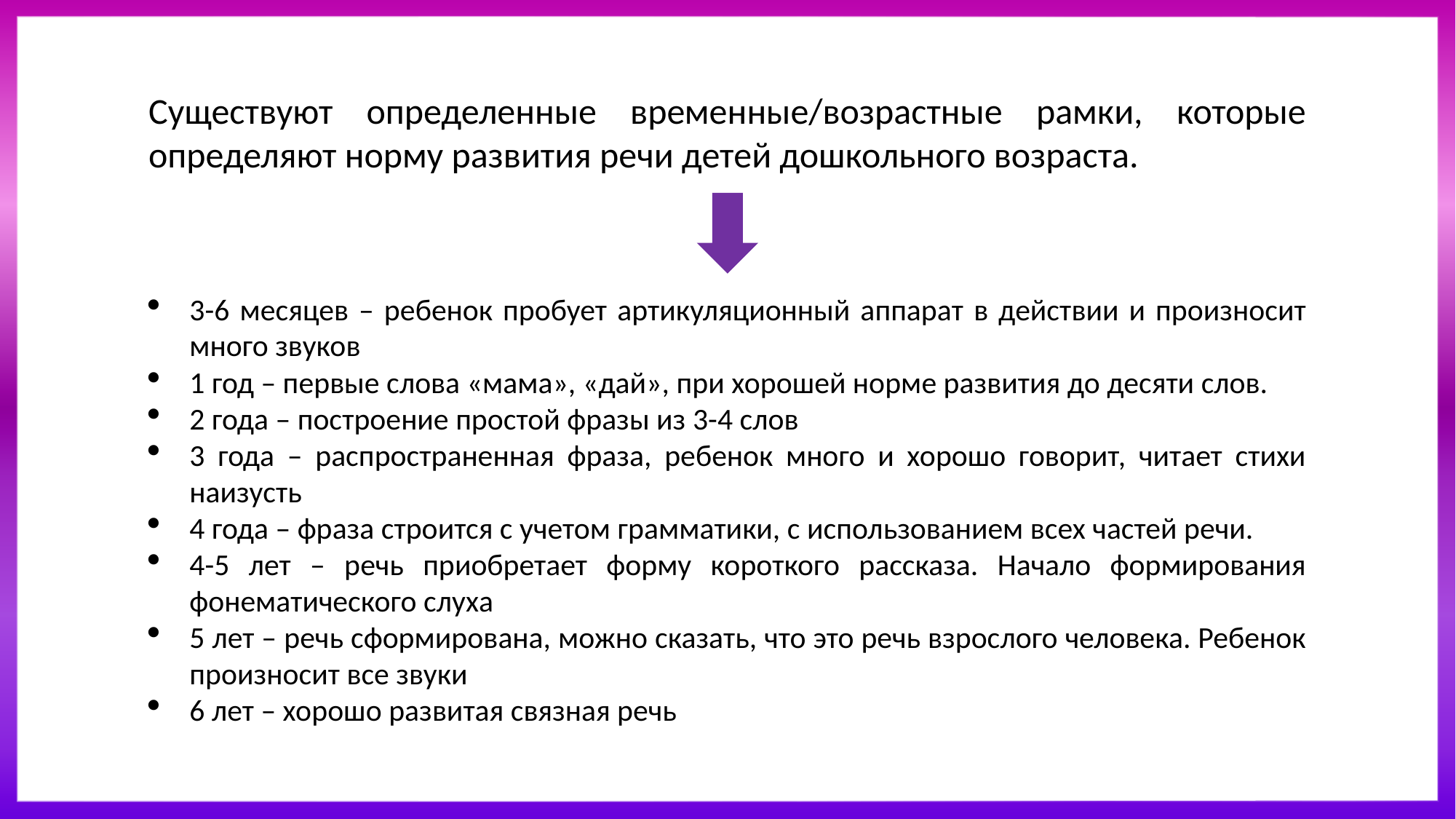

Существуют определенные временные/возрастные рамки, которые определяют норму развития речи детей дошкольного возраста.

3-6 месяцев – ребенок пробует артикуляционный аппарат в действии и произносит много звуков
1 год – первые слова «мама», «дай», при хорошей норме развития до десяти слов.
2 года – построение простой фразы из 3-4 слов
3 года – распространенная фраза, ребенок много и хорошо говорит, читает стихи наизусть
4 года – фраза строится с учетом грамматики, с использованием всех частей речи.
4-5 лет – речь приобретает форму короткого рассказа. Начало формирования фонематического слуха
5 лет – речь сформирована, можно сказать, что это речь взрослого человека. Ребенок произносит все звуки
6 лет – хорошо развитая связная речь